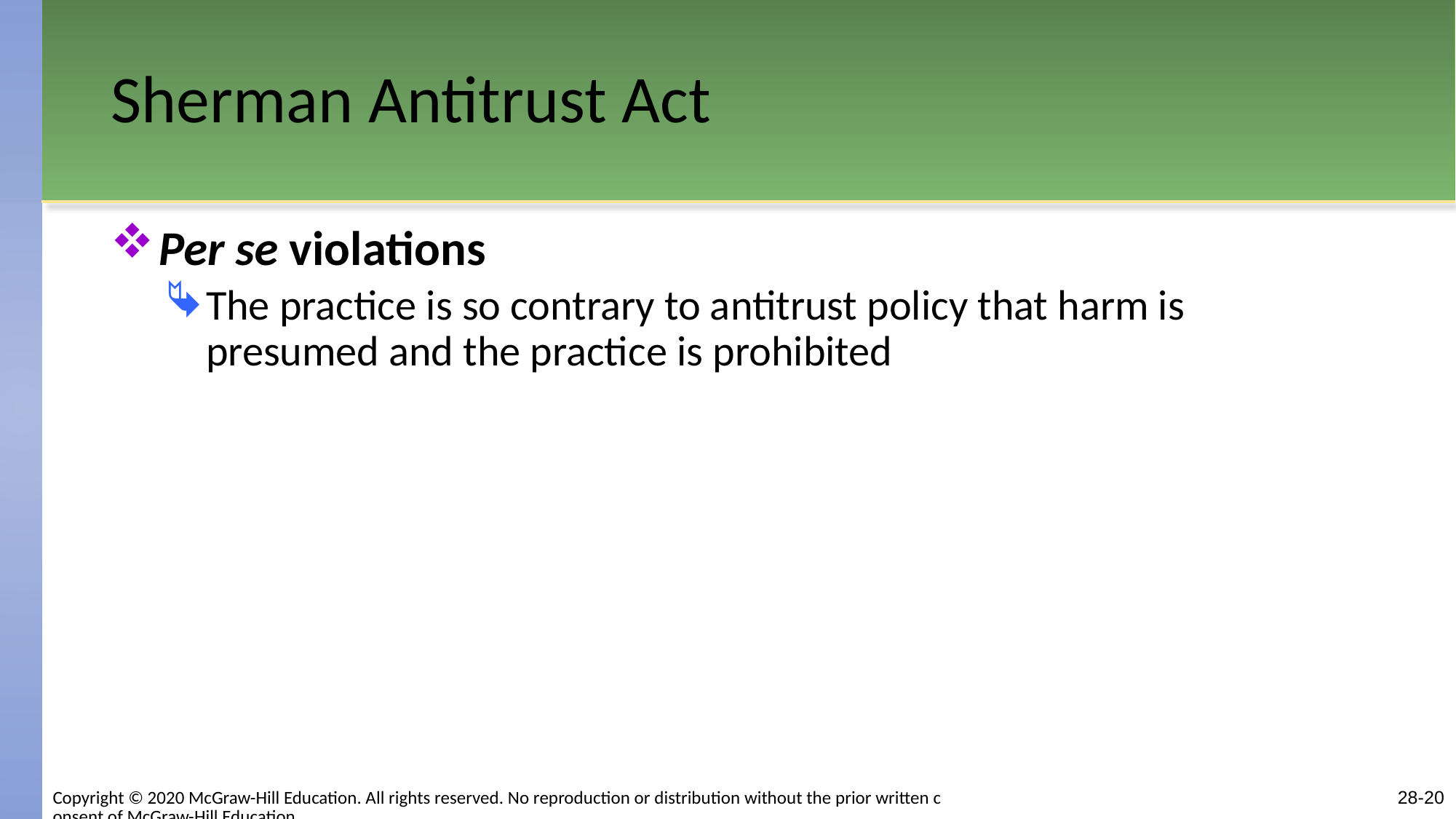

# Sherman Antitrust Act
Per se violations
The practice is so contrary to antitrust policy that harm is presumed and the practice is prohibited

Copyright © 2020 McGraw-Hill Education. All rights reserved. No reproduction or distribution without the prior written consent of McGraw-Hill Education.
28-20